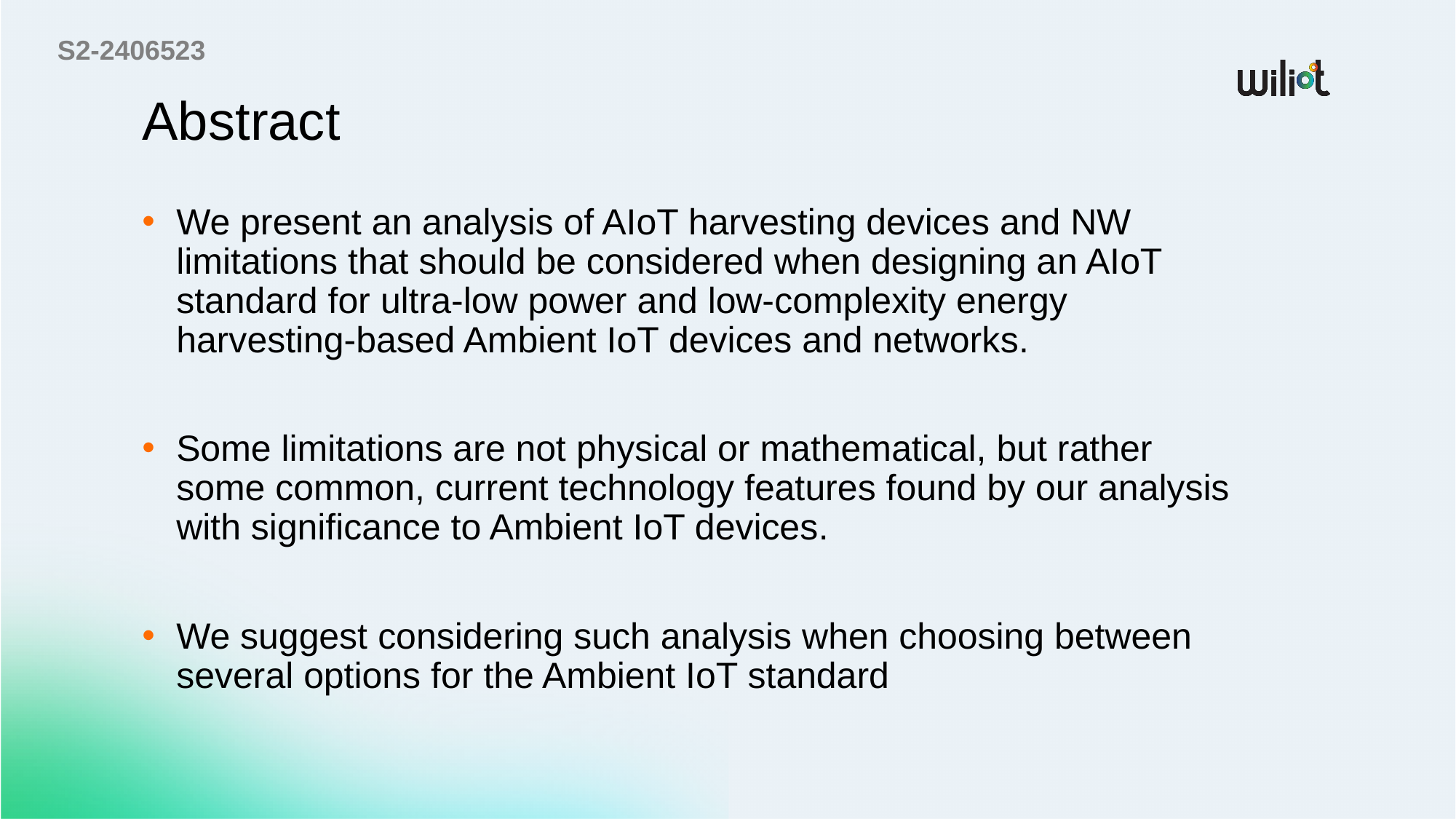

S2-2406523
# Abstract
We present an analysis of AIoT harvesting devices and NW limitations that should be considered when designing an AIoT standard for ultra-low power and low-complexity energy harvesting-based Ambient IoT devices and networks.

Some limitations are not physical or mathematical, but rather some common, current technology features found by our analysis with significance to Ambient IoT devices.

We suggest considering such analysis when choosing between several options for the Ambient IoT standard